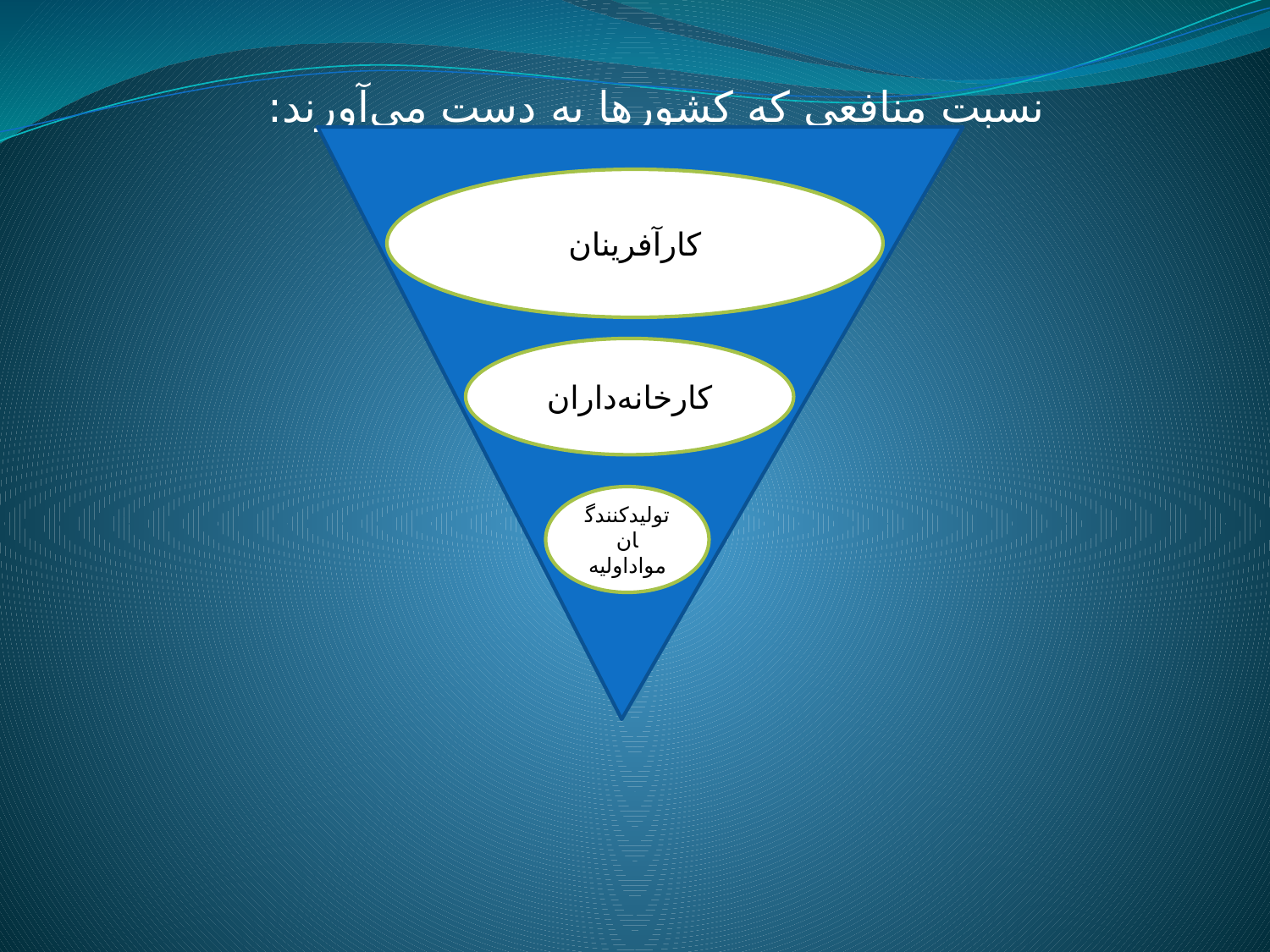

نسبت منافعی که کشورها به دست می‌آورند:

کارآفرینان
کارخانه‌داران
تولیدکنندگان مواداولیه